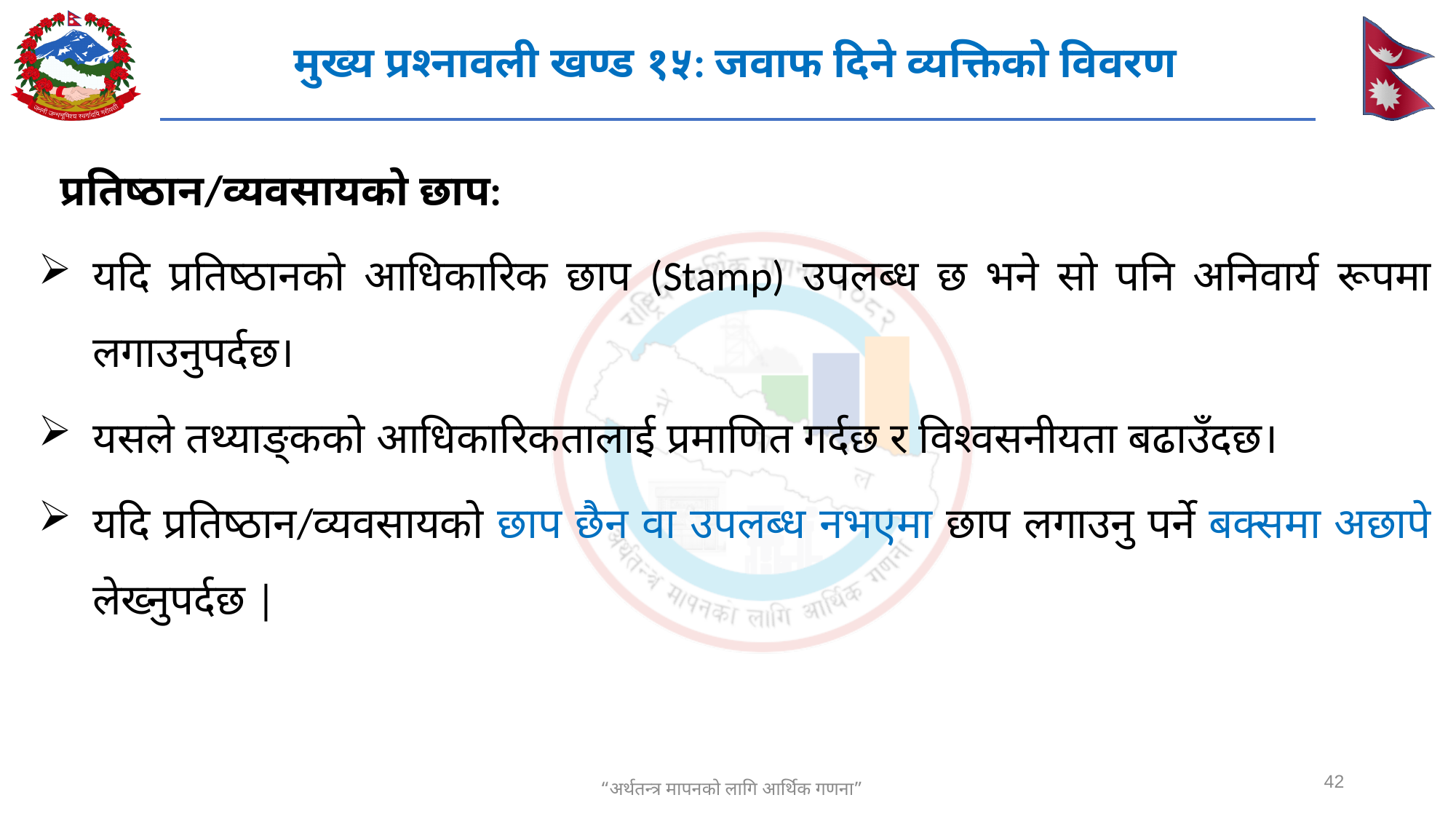

# मुख्य प्रश्नावली खण्ड १५: जवाफ दिने व्यक्तिको विवरण
प्रतिष्ठान/व्यवसायको छाप:
यदि प्रतिष्ठानको आधिकारिक छाप (Stamp) उपलब्ध छ भने सो पनि अनिवार्य रूपमा लगाउनुपर्दछ।
यसले तथ्याङ्कको आधिकारिकतालाई प्रमाणित गर्दछ र विश्वसनीयता बढाउँदछ।
यदि प्रतिष्ठान/व्यवसायको छाप छैन वा उपलब्ध नभएमा छाप लगाउनु पर्ने बक्समा अछापे लेख्नुपर्दछ |
42
“अर्थतन्त्र मापनको लागि आर्थिक गणना”